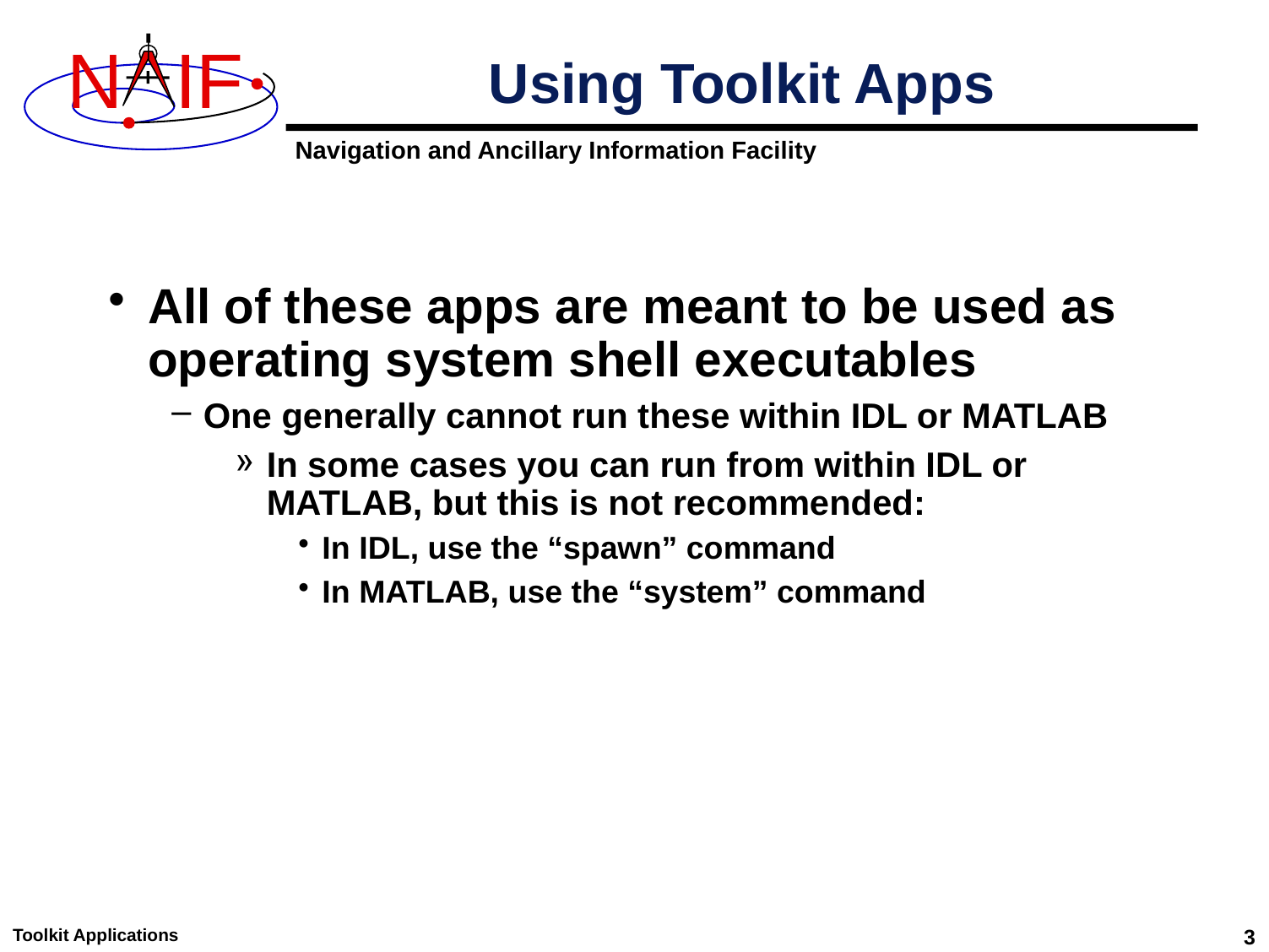

# Using Toolkit Apps
All of these apps are meant to be used as operating system shell executables
One generally cannot run these within IDL or MATLAB
In some cases you can run from within IDL or MATLAB, but this is not recommended:
In IDL, use the “spawn” command
In MATLAB, use the “system” command
Toolkit Applications
3